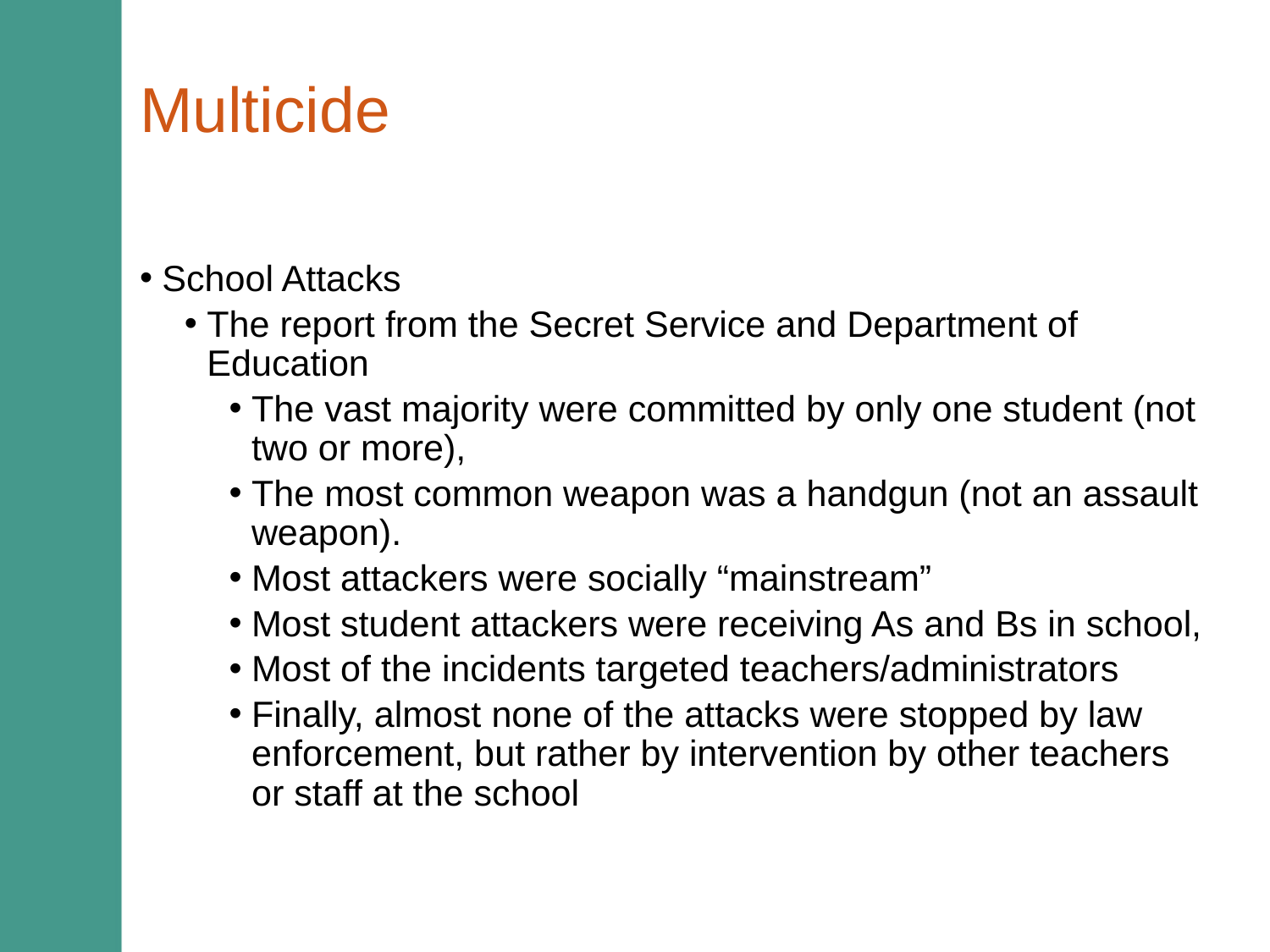

# Multicide
School Attacks
The report from the Secret Service and Department of Education
The vast majority were committed by only one student (not two or more),
The most common weapon was a handgun (not an assault weapon).
Most attackers were socially “mainstream”
Most student attackers were receiving As and Bs in school,
Most of the incidents targeted teachers/administrators
Finally, almost none of the attacks were stopped by law enforcement, but rather by intervention by other teachers or staff at the school